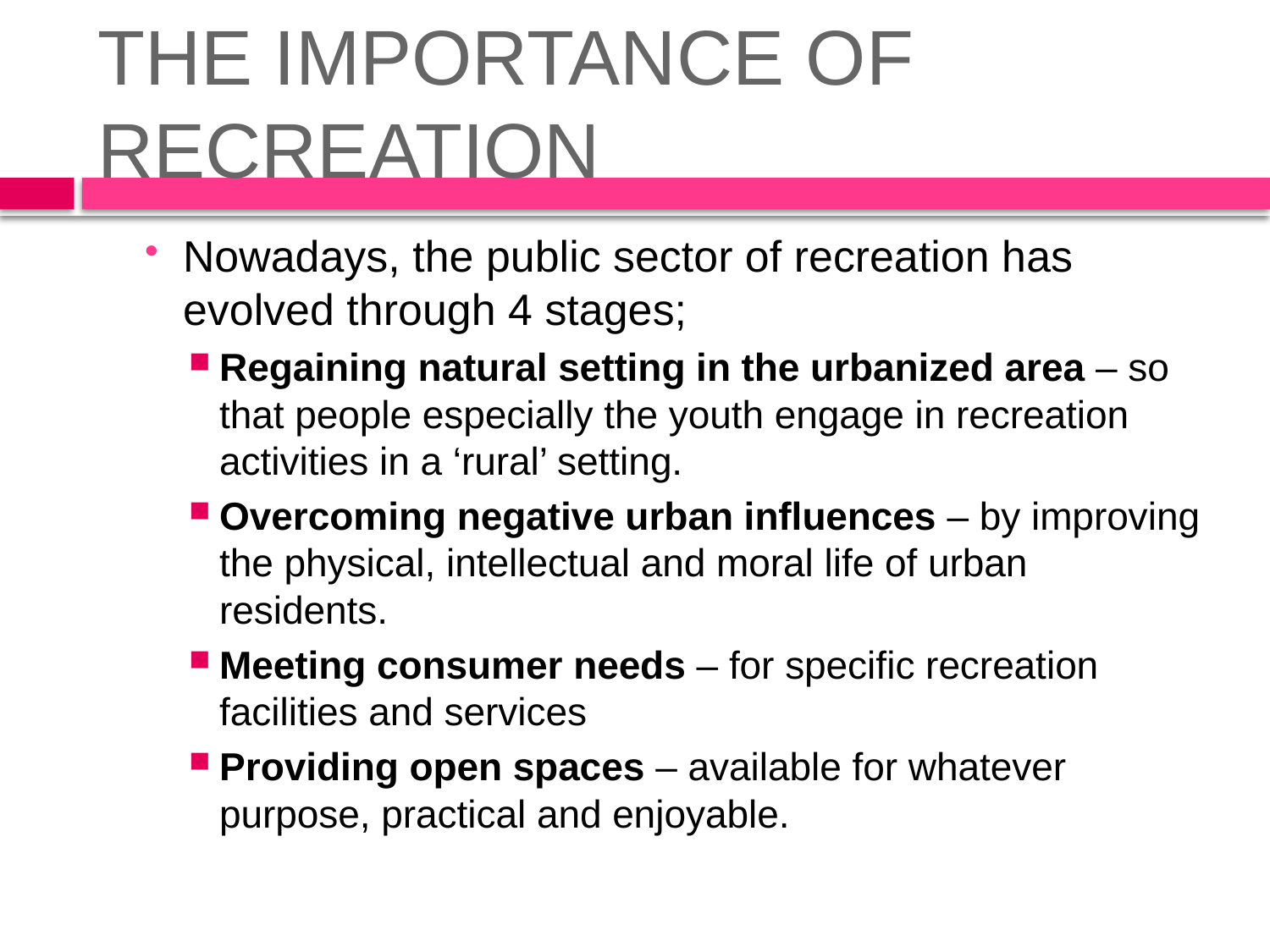

# THE IMPORTANCE OF RECREATION
Nowadays, the public sector of recreation has evolved through 4 stages;
Regaining natural setting in the urbanized area – so that people especially the youth engage in recreation activities in a ‘rural’ setting.
Overcoming negative urban influences – by improving the physical, intellectual and moral life of urban residents.
Meeting consumer needs – for specific recreation facilities and services
Providing open spaces – available for whatever purpose, practical and enjoyable.